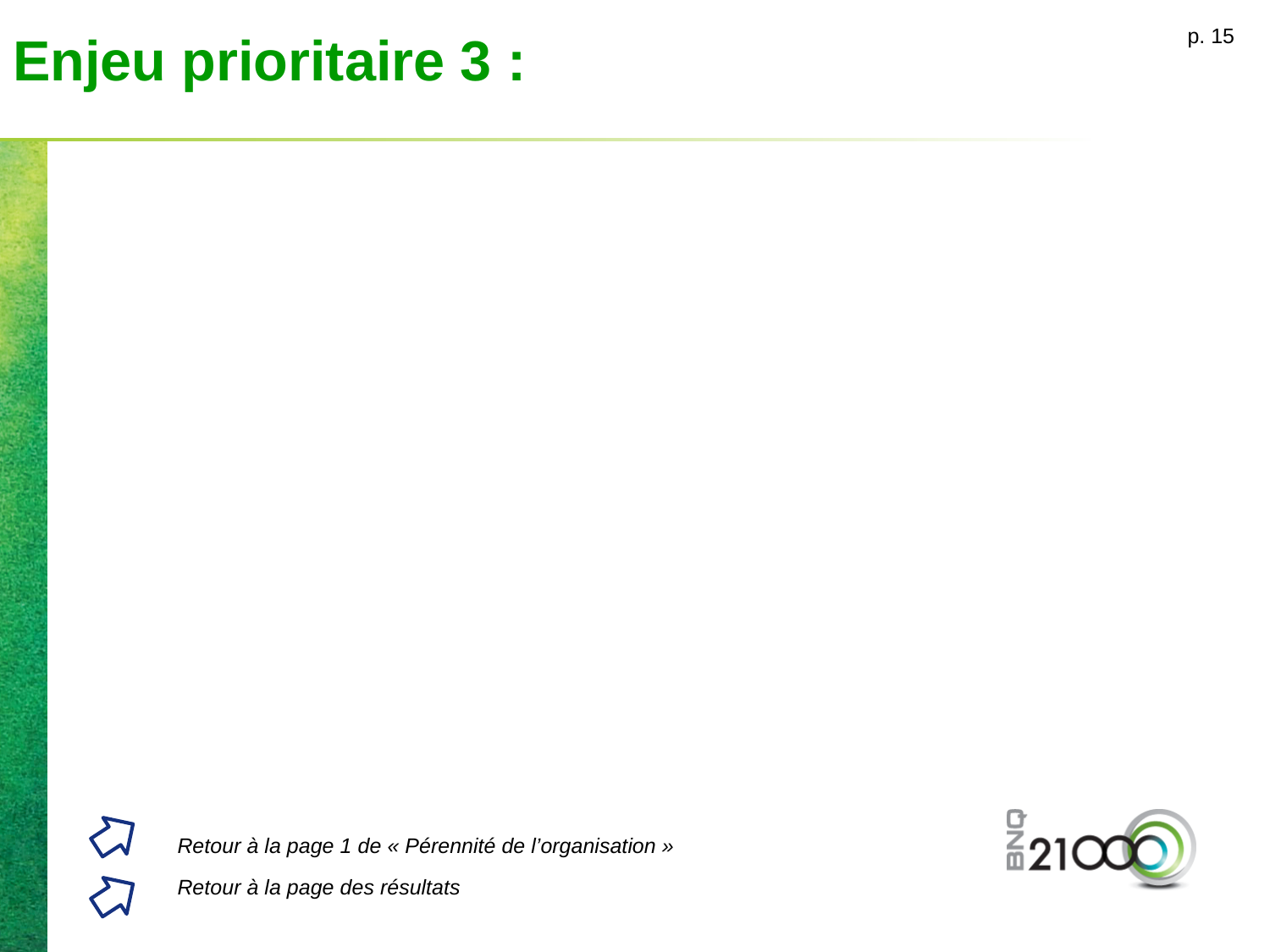

p. 15
# Enjeu prioritaire 3 :

Retour à la page 1 de « Pérennité de l’organisation »
Retour à la page des résultats